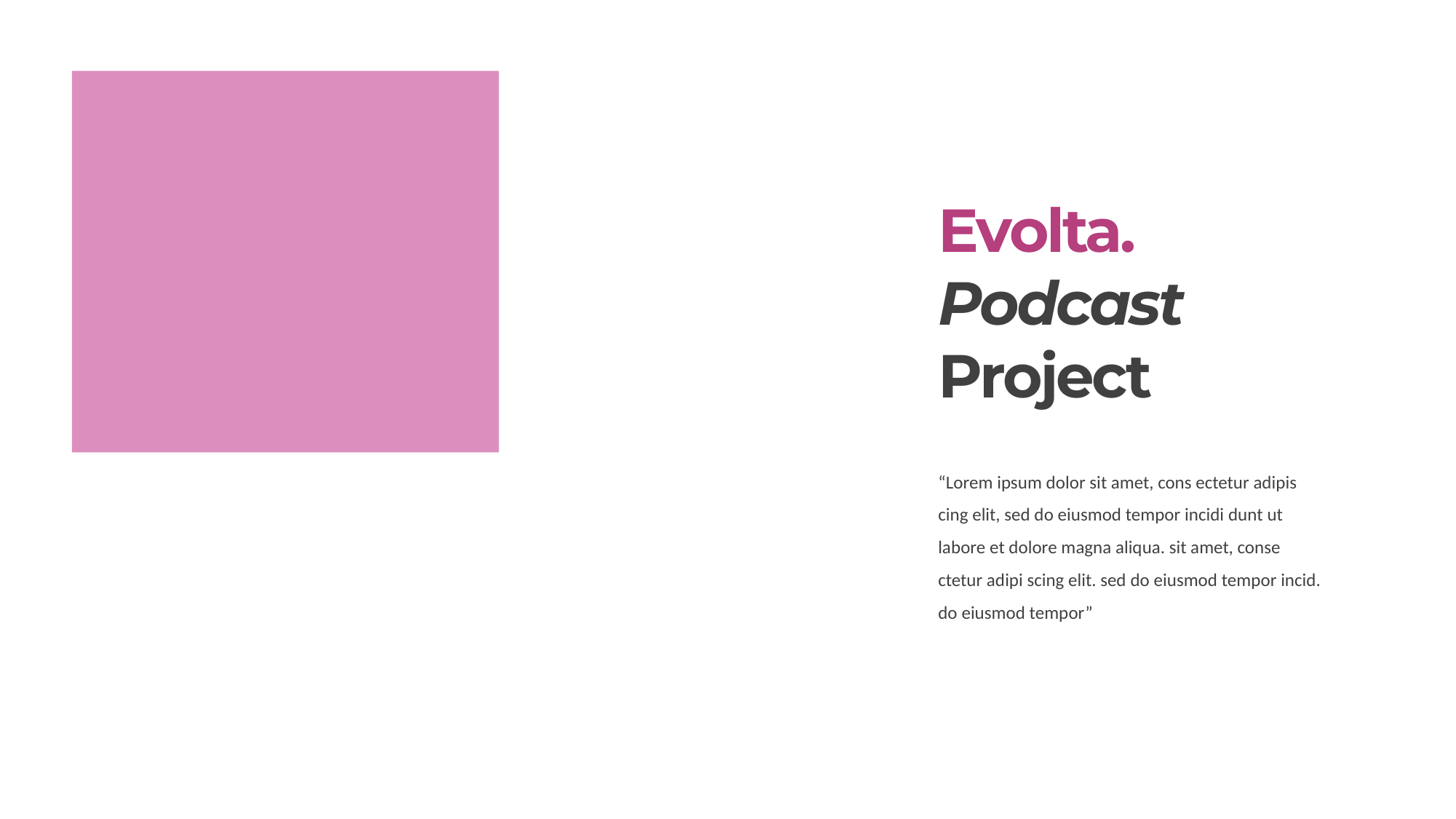

Evolta.
Podcast
Project

“Lorem ipsum dolor sit amet, cons ectetur adipis cing elit, sed do eiusmod tempor incidi dunt ut labore et dolore magna aliqua. sit amet, conse ctetur adipi scing elit. sed do eiusmod tempor incid. do eiusmod tempor”